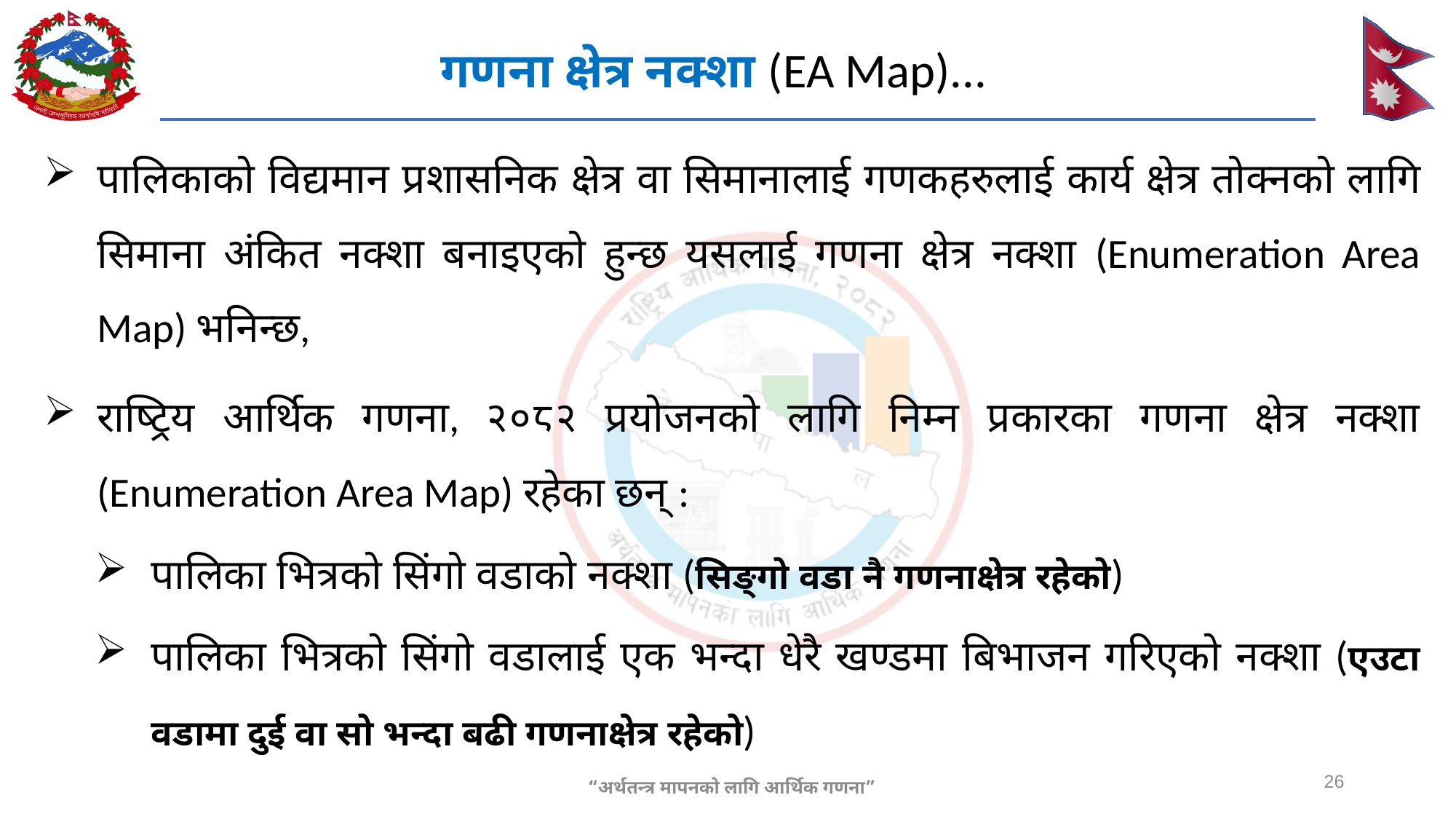

# गणना क्षेत्र नक्शा (EA Map)...
पालिकाको विद्यमान प्रशासनिक क्षेत्र वा सिमानालाई गणकहरुलाई कार्य क्षेत्र तोक्नको लागि सिमाना अंकित नक्शा बनाइएको हुन्छ यसलाई गणना क्षेत्र नक्शा (Enumeration Area Map) भनिन्छ,
राष्ट्रिय आर्थिक गणना, २०८२ प्रयोजनको लागि निम्न प्रकारका गणना क्षेत्र नक्शा (Enumeration Area Map) रहेका छन् :
पालिका भित्रको सिंगो वडाको नक्शा (सिङ्गो वडा नै गणनाक्षेत्र रहेको)
पालिका भित्रको सिंगो वडालाई एक भन्दा धेरै खण्डमा बिभाजन गरिएको नक्शा (एउटा वडामा दुई वा सो भन्दा बढी गणनाक्षेत्र रहेको)

26
“अर्थतन्त्र मापनको लागि आर्थिक गणना”